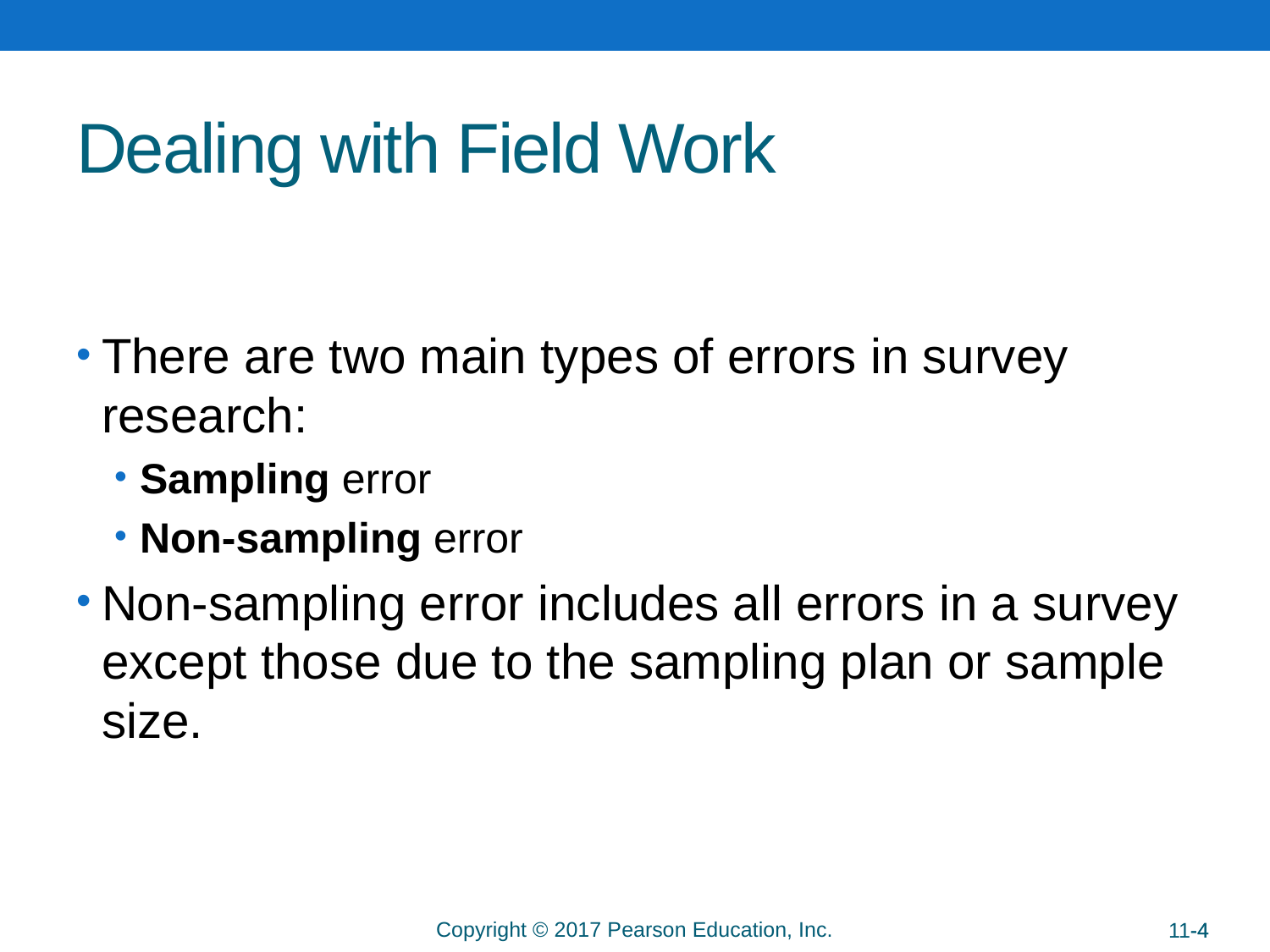

# Dealing with Field Work
There are two main types of errors in survey research:
Sampling error
Non-sampling error
Non-sampling error includes all errors in a survey except those due to the sampling plan or sample size.